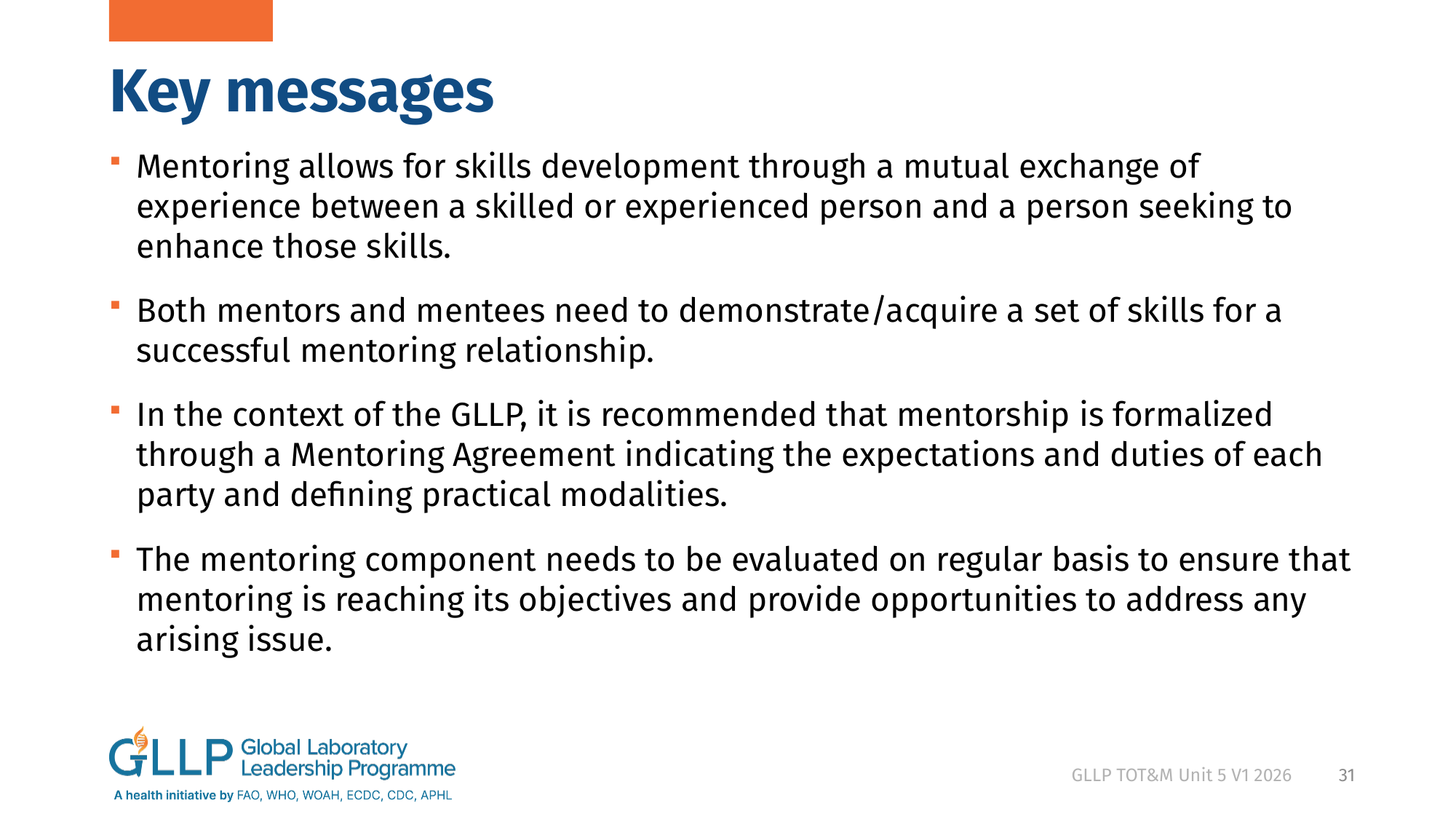

# Key messages
Mentoring allows for skills development through a mutual exchange of experience between a skilled or experienced person and a person seeking to enhance those skills.
Both mentors and mentees need to demonstrate/acquire a set of skills for a successful mentoring relationship.
In the context of the GLLP, it is recommended that mentorship is formalized through a Mentoring Agreement indicating the expectations and duties of each party and defining practical modalities.
The mentoring component needs to be evaluated on regular basis to ensure that mentoring is reaching its objectives and provide opportunities to address any arising issue.
GLLP TOT&M Unit 5 V1 2026
31